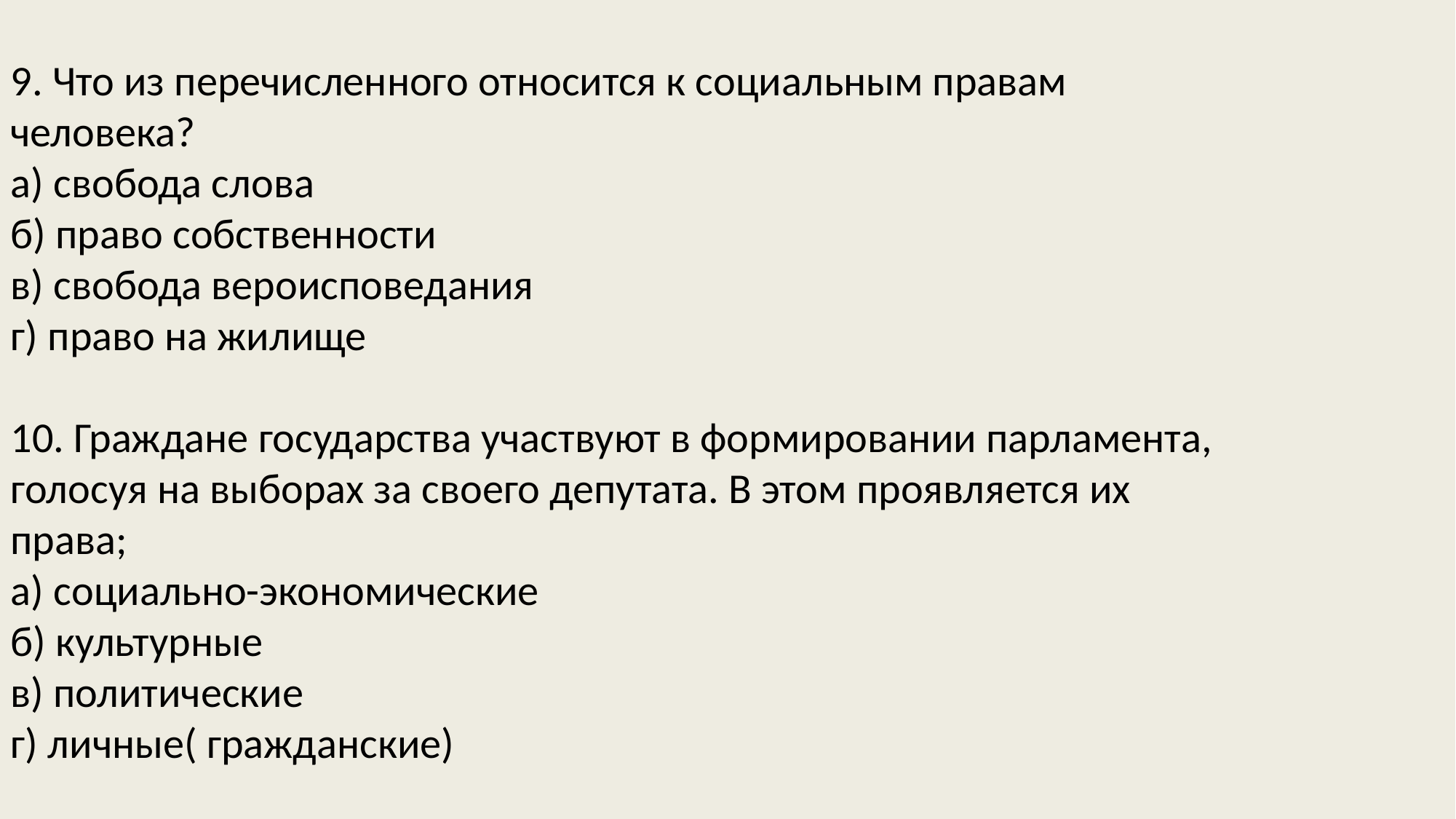

9. Что из перечисленного относится к социальным правам человека?
а) свобода слова
б) право собственности
в) свобода вероисповедания
г) право на жилище

10. Граждане государства участвуют в формировании парламента, голосуя на выборах за своего депутата. В этом проявляется их права;
а) социально-экономические
б) культурные
в) политические
г) личные( гражданские)